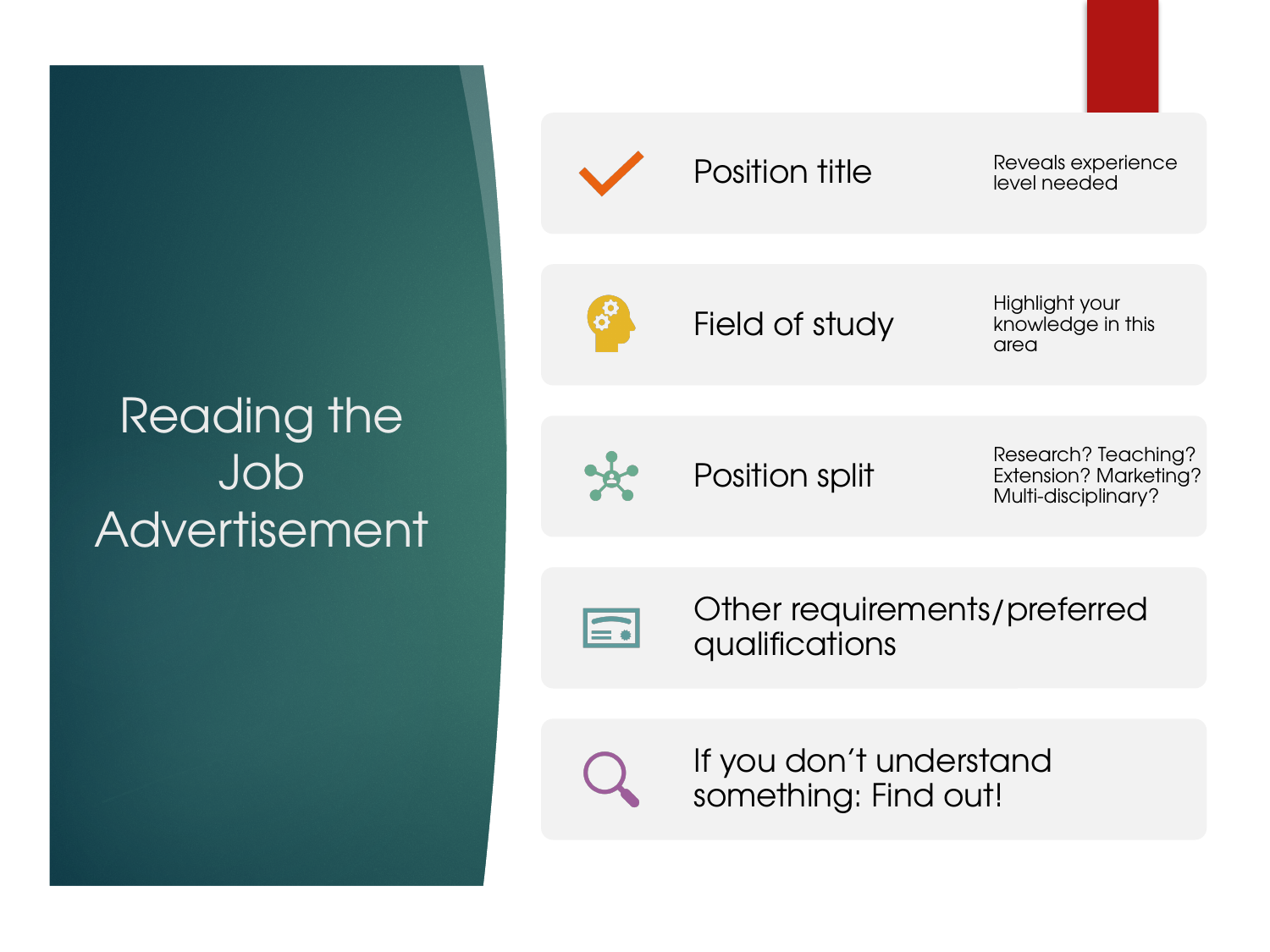

Position title

Reveals experience level needed

Field of study

Highlight your knowledge in this area

Position split

Research? Teaching? Extension? Marketing? Multi-disciplinary?

Other requirements/preferred qualifications

If you don’t understand something: Find out!

# Reading the Job Advertisement